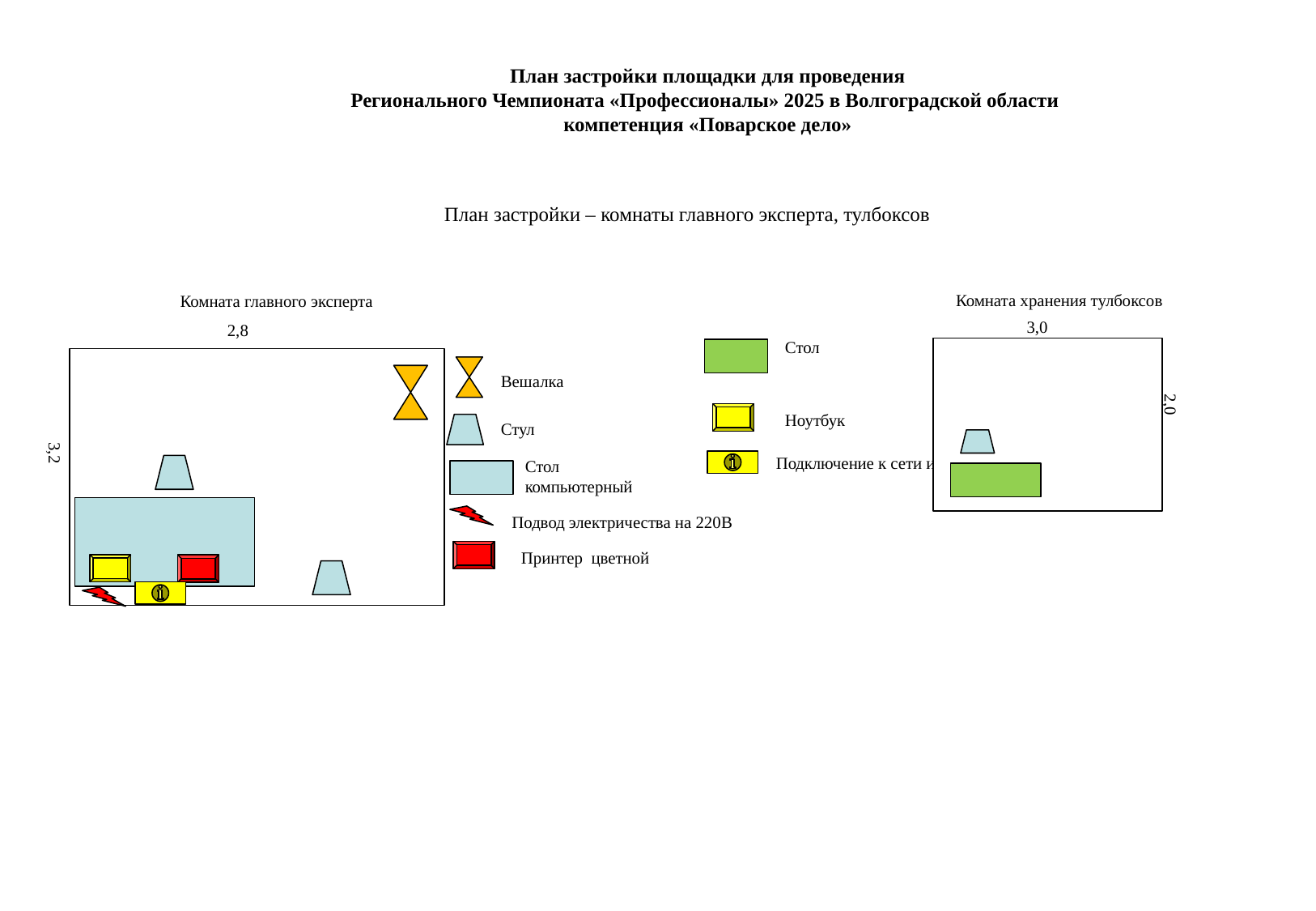

План застройки площадки для проведения
Регионального Чемпионата «Профессионалы» 2025 в Волгоградской области
компетенция «Поварское дело»

План застройки – комнаты главного эксперта, тулбоксов
Комната хранения тулбоксов

Комната главного эксперта

3,0
2,8
Стол

Вешалка

2,0

Ноутбук
Стул

3,2
Подключение к сети интернет
Стол компьютерный

Подвод электричества на 220В

Принтер  цветной